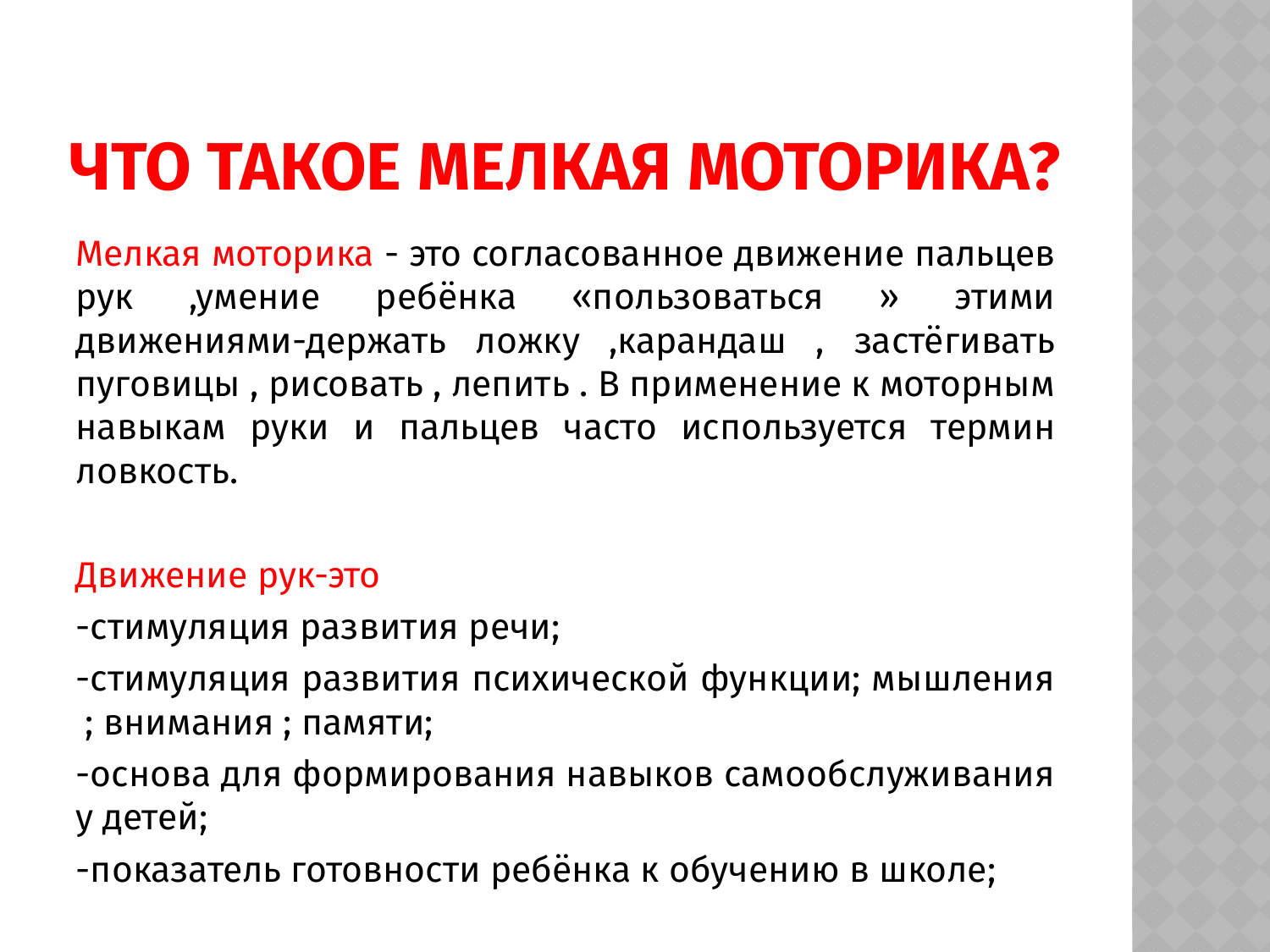

# Что такое мелкая моторика?
Мелкая моторика - это согласованное движение пальцев рук ,умение ребёнка «пользоваться » этими движениями-держать ложку ,карандаш , застёгивать пуговицы , рисовать , лепить . В применение к моторным навыкам руки и пальцев часто используется термин ловкость.

Движение рук-это
-стимуляция развития речи;
-стимуляция развития психической функции; мышления  ; внимания ; памяти;
-основа для формирования навыков самообслуживания у детей;
-показатель готовности ребёнка к обучению в школе;